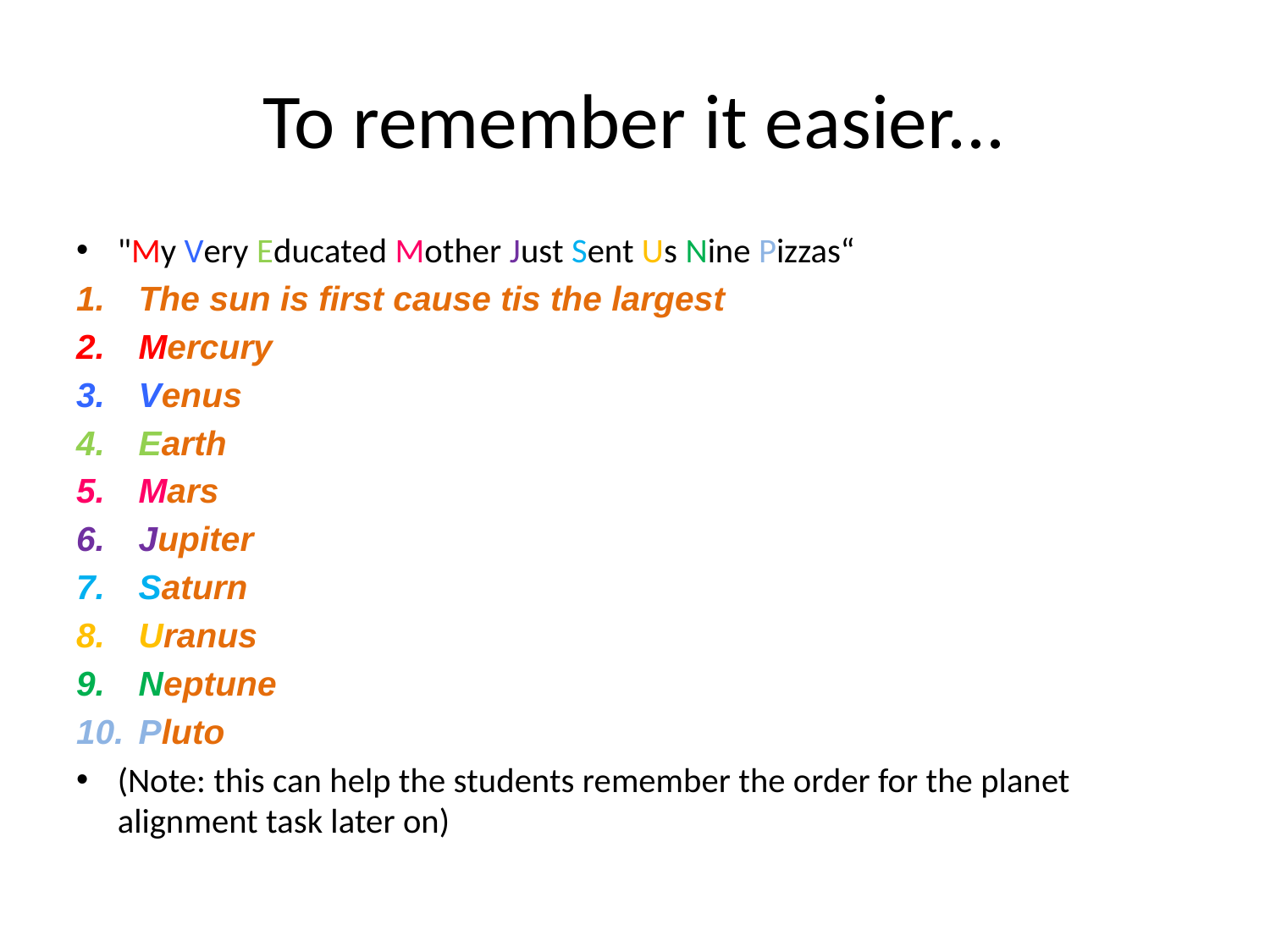

# To remember it easier...
"My Very Educated Mother Just Sent Us Nine Pizzas“
The sun is first cause tis the largest
Mercury
Venus
Earth
Mars
Jupiter
Saturn
Uranus
Neptune
Pluto
(Note: this can help the students remember the order for the planet alignment task later on)